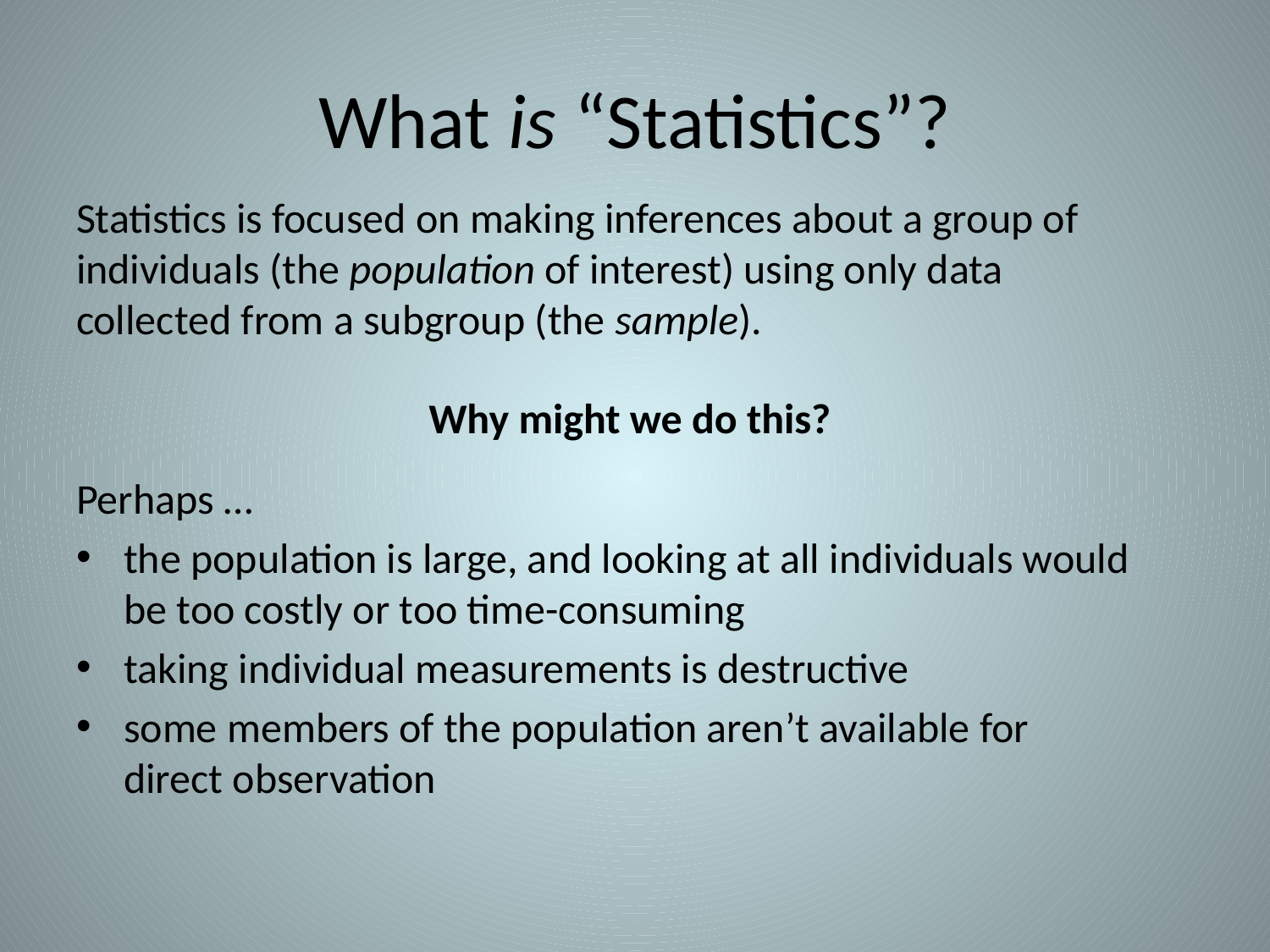

# What is “Statistics”?
Statistics is focused on making inferences about a group of individuals (the population of interest) using only data collected from a subgroup (the sample).
Why might we do this?
Perhaps …
the population is large, and looking at all individuals would be too costly or too time-consuming
taking individual measurements is destructive
some members of the population aren’t available for direct observation